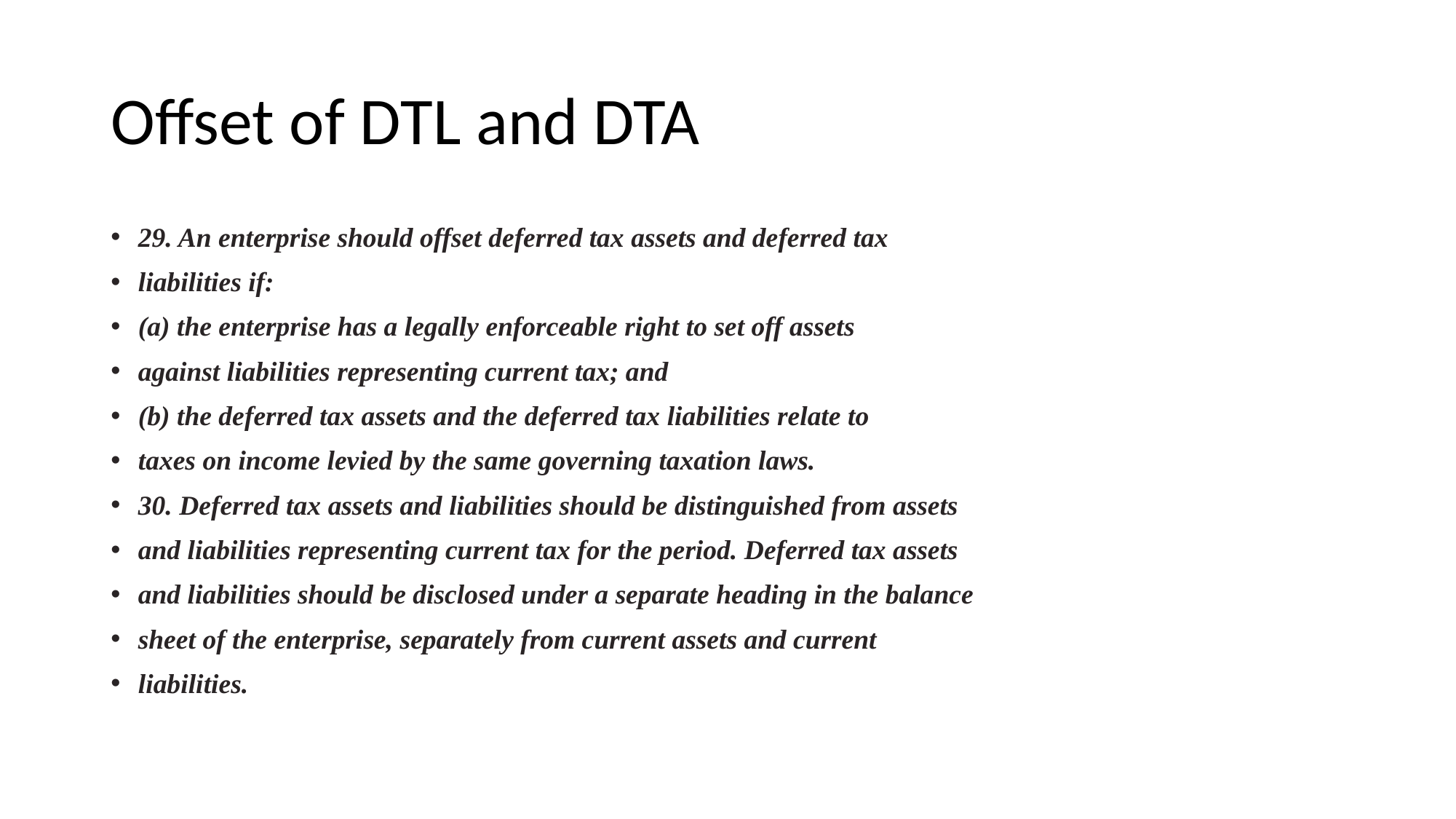

# Offset of DTL and DTA
29. An enterprise should offset deferred tax assets and deferred tax
liabilities if:
(a) the enterprise has a legally enforceable right to set off assets
against liabilities representing current tax; and
(b) the deferred tax assets and the deferred tax liabilities relate to
taxes on income levied by the same governing taxation laws.
30. Deferred tax assets and liabilities should be distinguished from assets
and liabilities representing current tax for the period. Deferred tax assets
and liabilities should be disclosed under a separate heading in the balance
sheet of the enterprise, separately from current assets and current
liabilities.